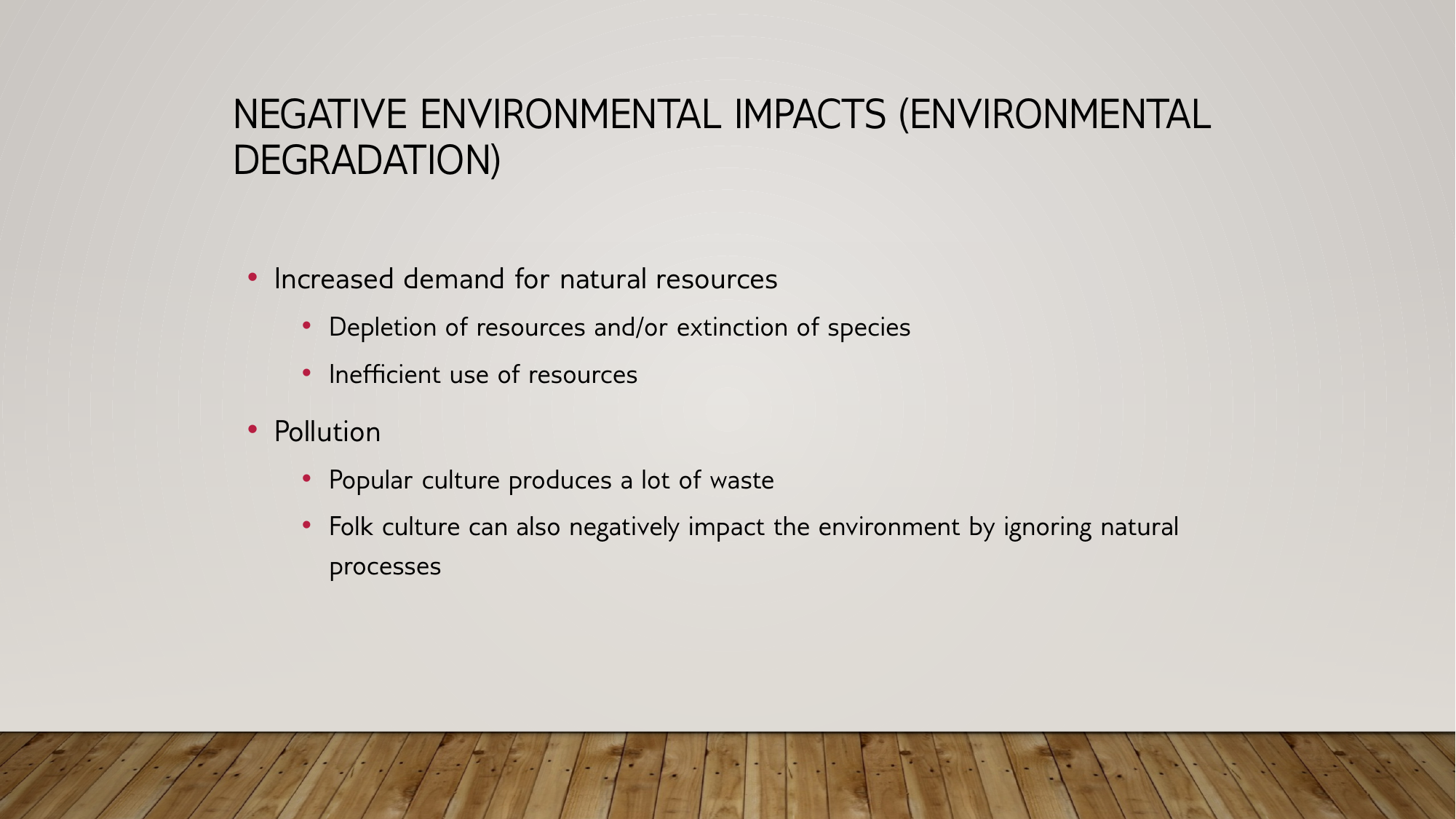

Negative Environmental Impacts (Environmental Degradation)
Increased demand for natural resources
Depletion of resources and/or extinction of species
Inefficient use of resources
Pollution
Popular culture produces a lot of waste
Folk culture can also negatively impact the environment by ignoring natural processes